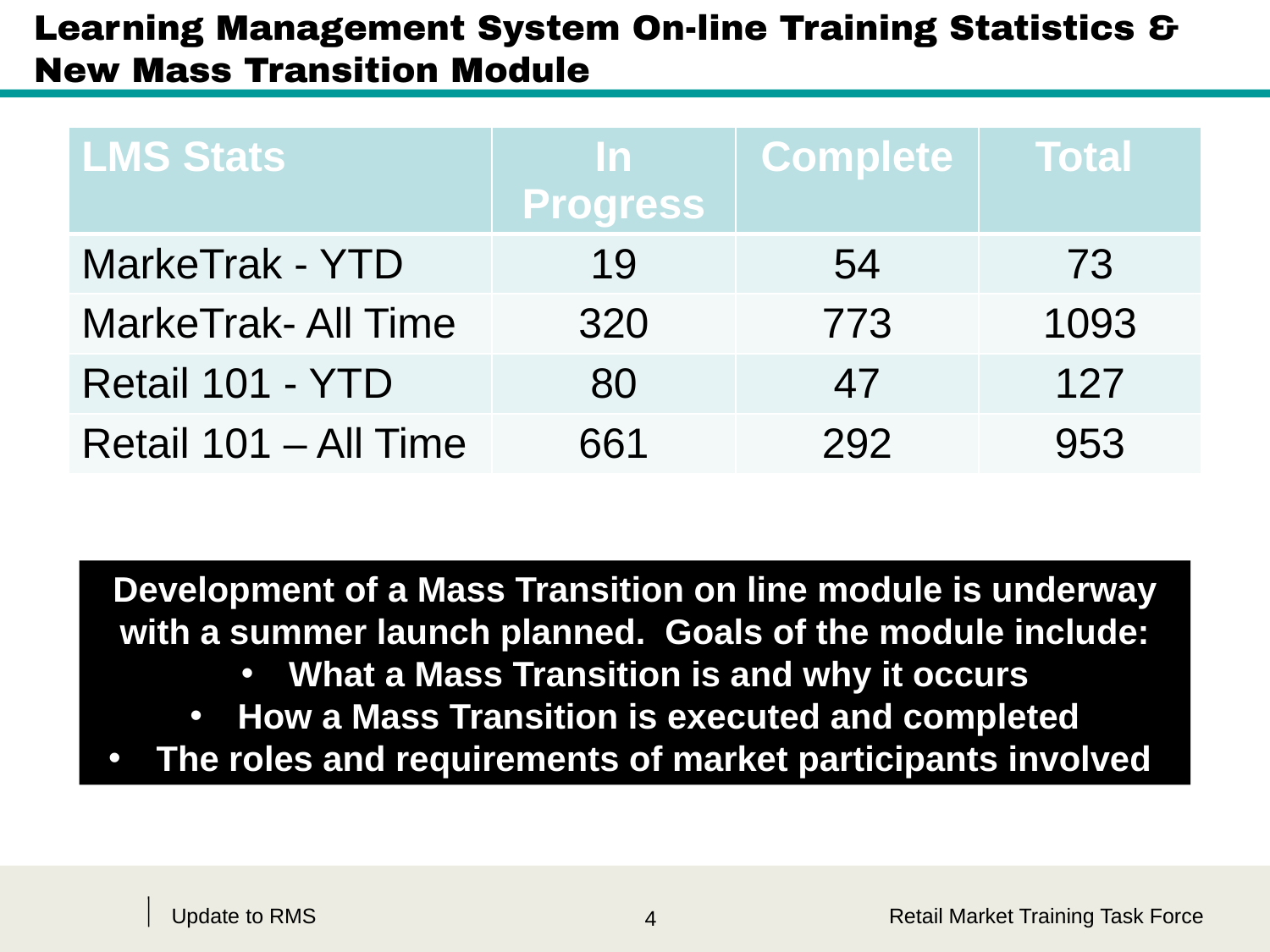

# Learning Management System On-line Training Statistics & New Mass Transition Module
| LMS Stats | In Progress | Complete | Total |
| --- | --- | --- | --- |
| MarkeTrak - YTD | 19 | 54 | 73 |
| MarkeTrak- All Time | 320 | 773 | 1093 |
| Retail 101 - YTD | 80 | 47 | 127 |
| Retail 101 – All Time | 661 | 292 | 953 |
Development of a Mass Transition on line module is underway with a summer launch planned.  Goals of the module include:
What a Mass Transition is and why it occurs
How a Mass Transition is executed and completed
The roles and requirements of market participants involved
Update to RMS
Retail Market Training Task Force